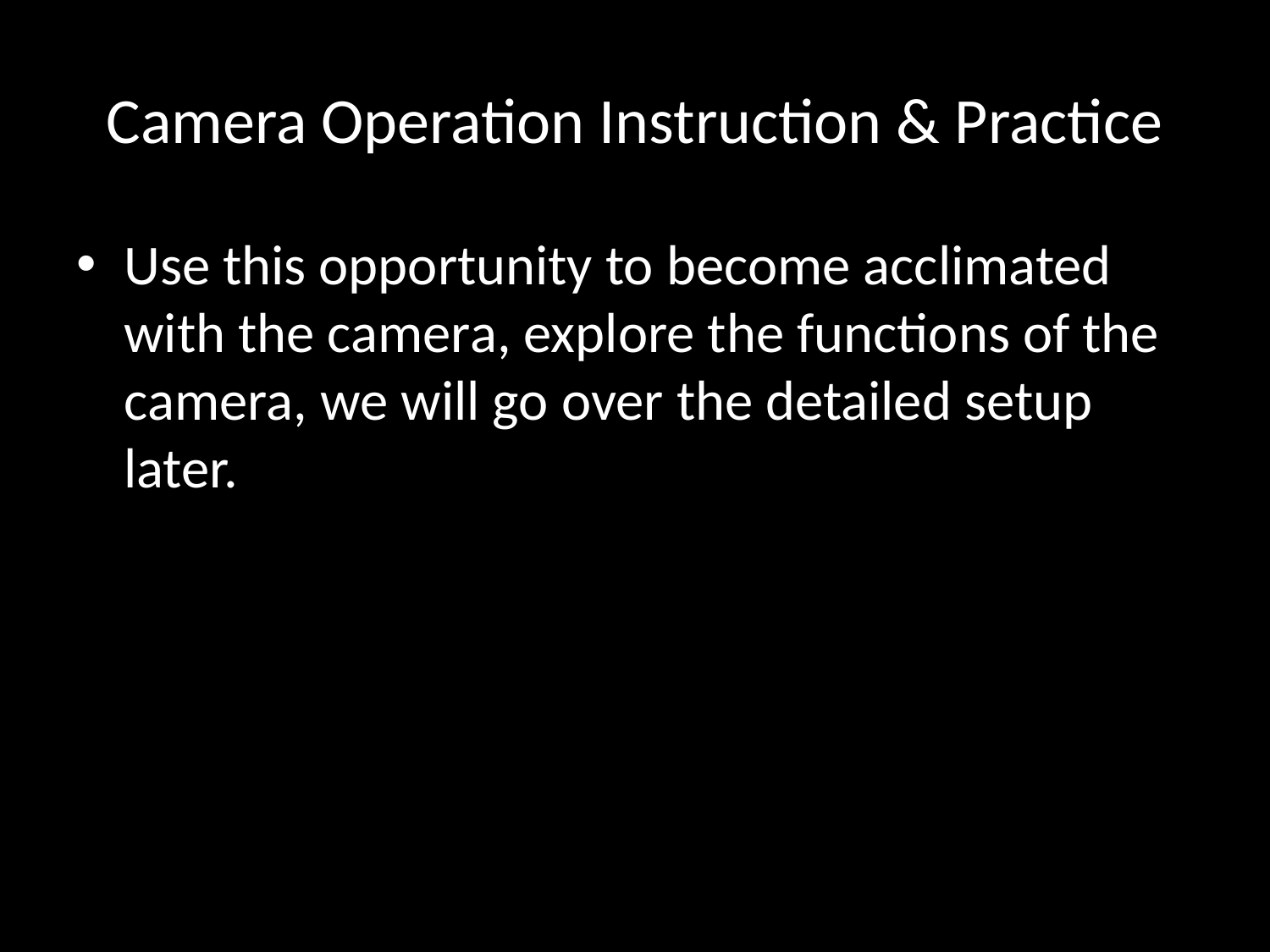

# Camera Operation Instruction & Practice
Use this opportunity to become acclimated with the camera, explore the functions of the camera, we will go over the detailed setup later.